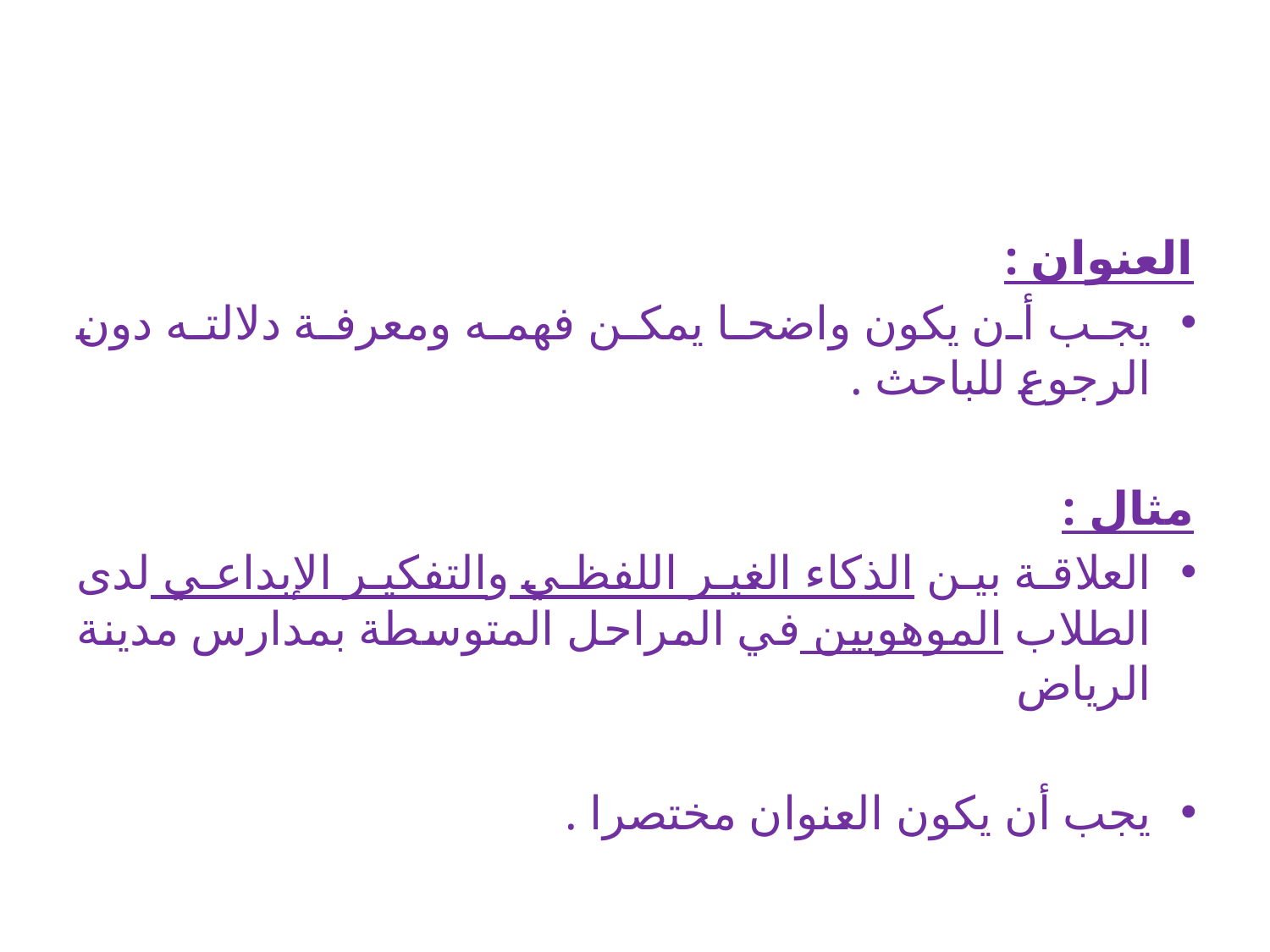

#
العنوان :
يجب أن يكون واضحا يمكن فهمه ومعرفة دلالته دون الرجوع للباحث .

مثال :
العلاقة بين الذكاء الغير اللفظي والتفكير الإبداعي لدى الطلاب الموهوبين في المراحل المتوسطة بمدارس مدينة الرياض

يجب أن يكون العنوان مختصرا .